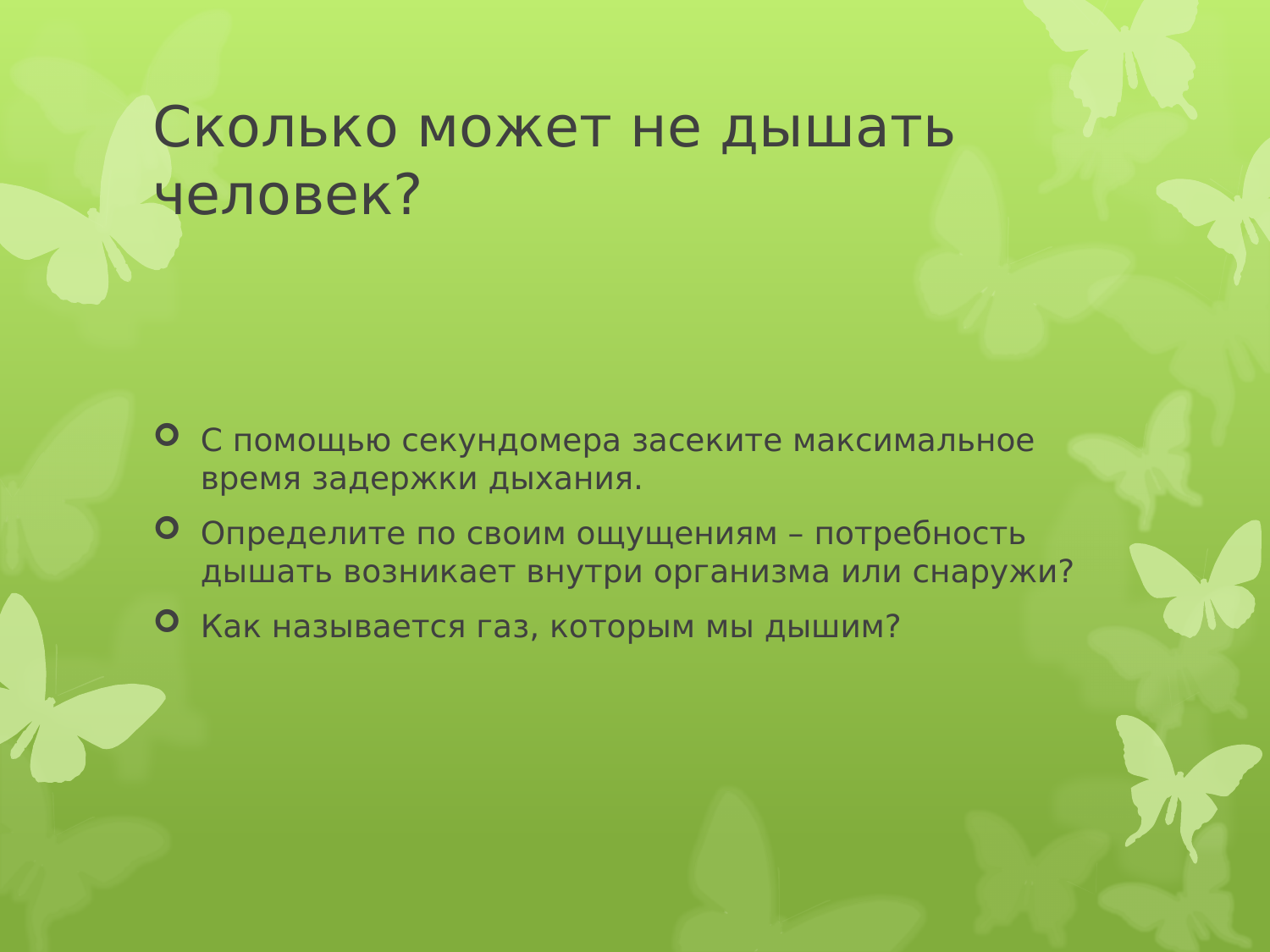

# Сколько может не дышать человек?
С помощью секундомера засеките максимальное время задержки дыхания.
Определите по своим ощущениям – потребность дышать возникает внутри организма или снаружи?
Как называется газ, которым мы дышим?